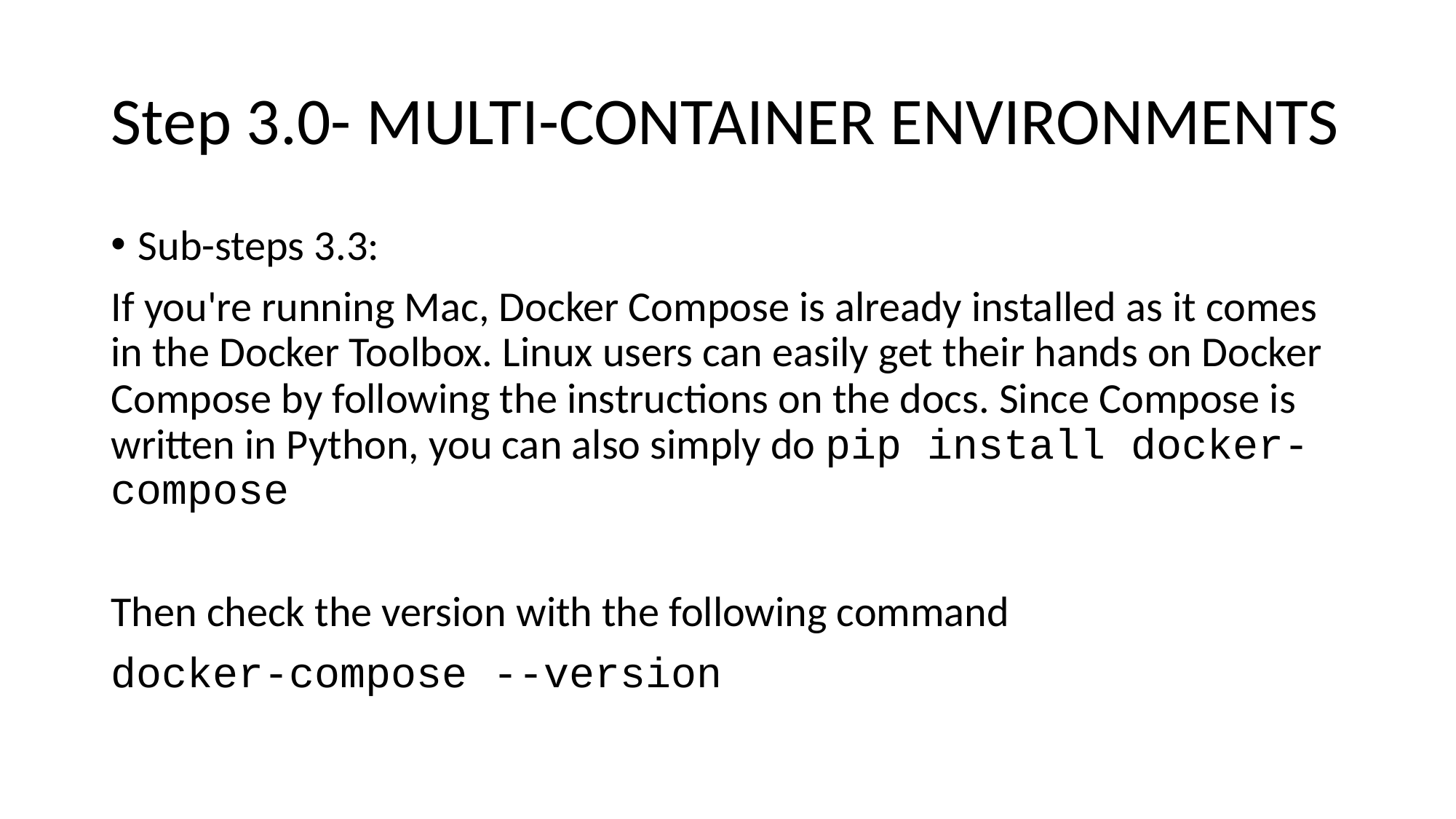

# Step 3.0- MULTI-CONTAINER ENVIRONMENTS
Sub-steps 3.3:
If you're running Mac, Docker Compose is already installed as it comes in the Docker Toolbox. Linux users can easily get their hands on Docker Compose by following the instructions on the docs. Since Compose is written in Python, you can also simply do pip install docker-compose

Then check the version with the following command
docker-compose --version